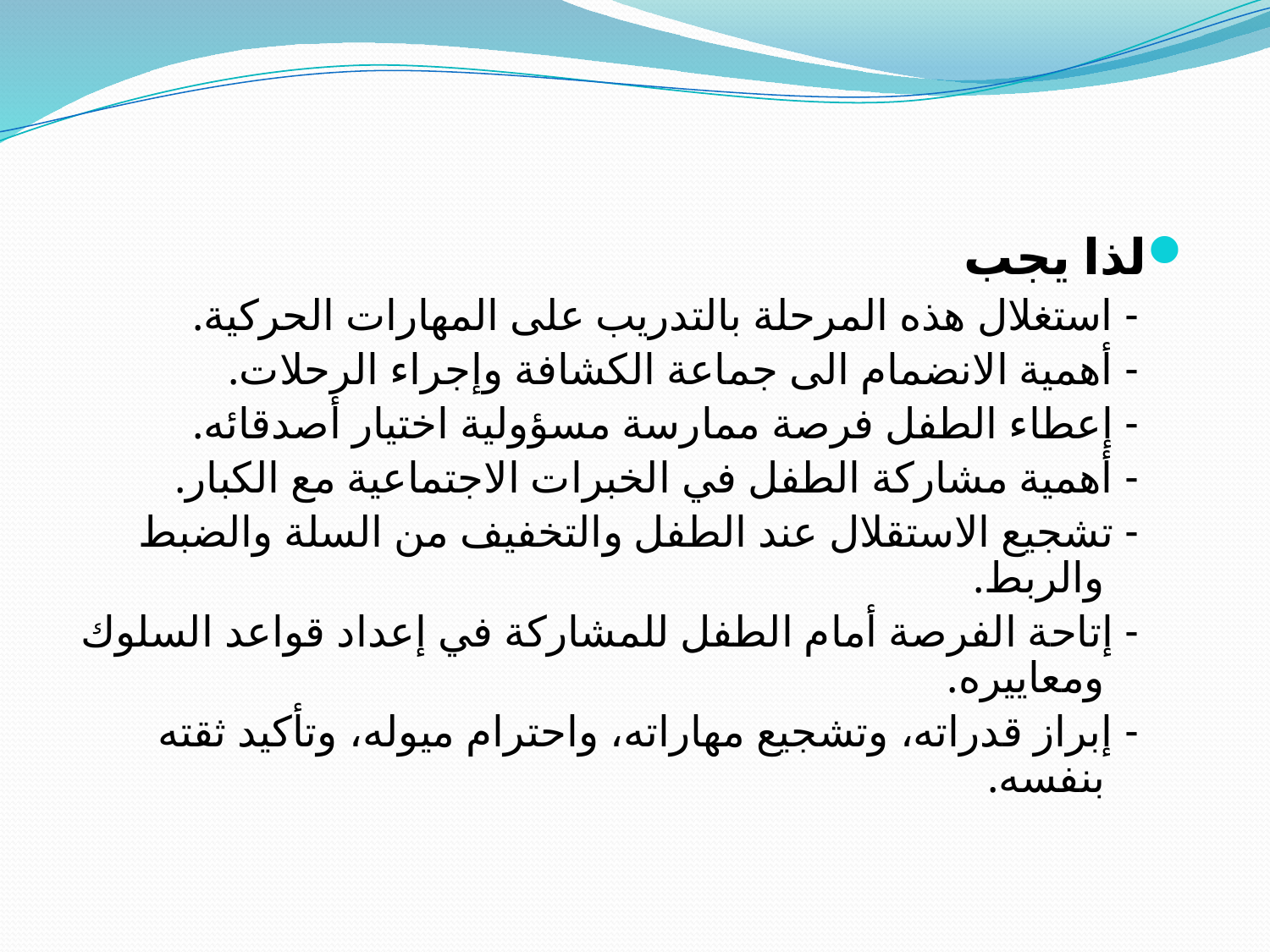

لذا يجب
- استغلال هذه المرحلة بالتدريب على المهارات الحركية.
- أهمية الانضمام الى جماعة الكشافة وإجراء الرحلات.
- إعطاء الطفل فرصة ممارسة مسؤولية اختيار أصدقائه.
- أهمية مشاركة الطفل في الخبرات الاجتماعية مع الكبار.
- تشجيع الاستقلال عند الطفل والتخفيف من السلة والضبط والربط.
- إتاحة الفرصة أمام الطفل للمشاركة في إعداد قواعد السلوك ومعاييره.
- إبراز قدراته، وتشجيع مهاراته، واحترام ميوله، وتأكيد ثقته بنفسه.